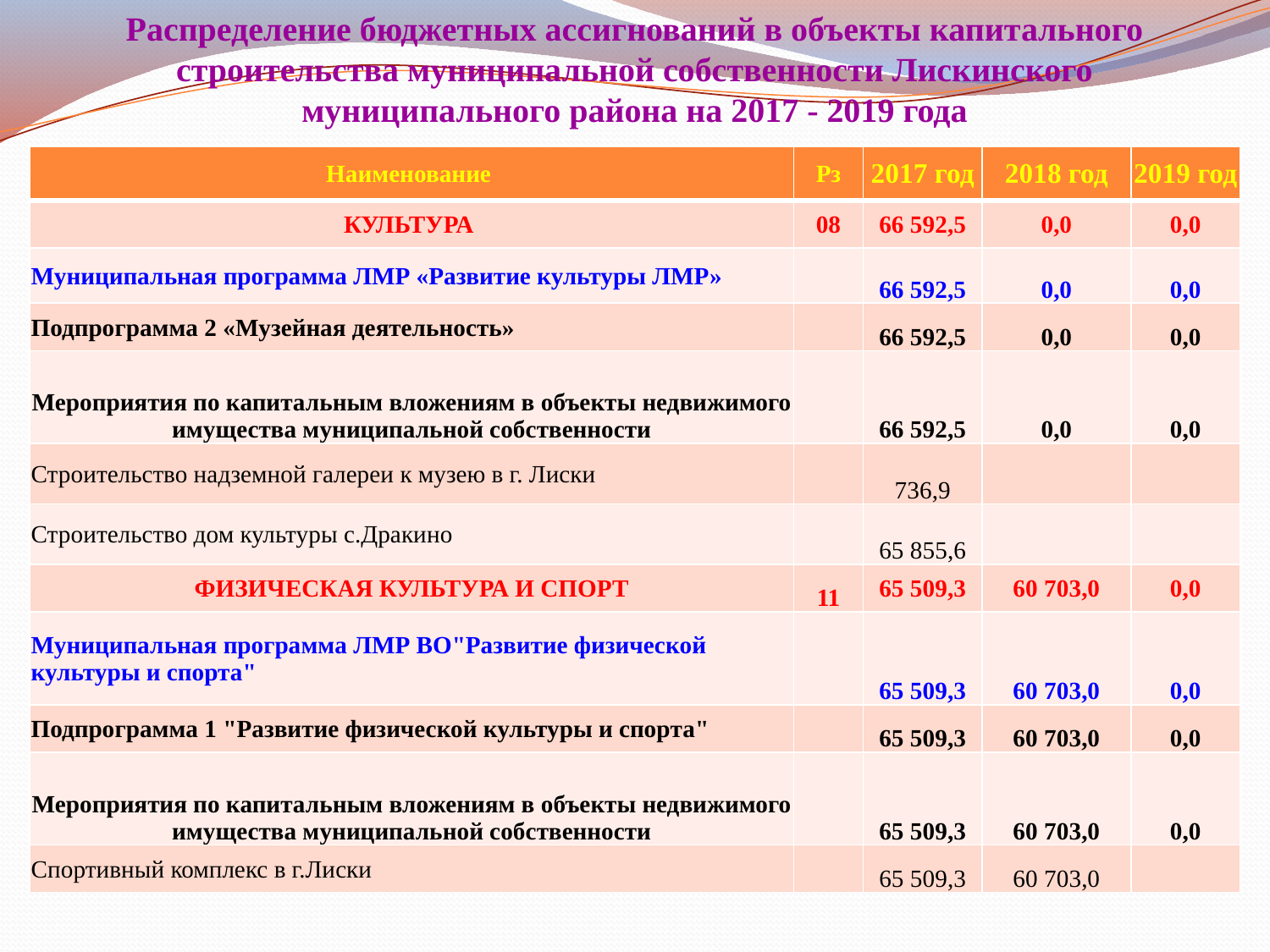

# Распределение бюджетных ассигнований в объекты капитального строительства муниципальной собственности Лискинского муниципального района на 2017 - 2019 года
| Наименование | Рз | 2017 год | 2018 год | 2019 год |
| --- | --- | --- | --- | --- |
| КУЛЬТУРА | 08 | 66 592,5 | 0,0 | 0,0 |
| Муниципальная программа ЛМР «Развитие культуры ЛМР» |  | 66 592,5 | 0,0 | 0,0 |
| Подпрограмма 2 «Музейная деятельность» |  | 66 592,5 | 0,0 | 0,0 |
| Мероприятия по капитальным вложениям в объекты недвижимого имущества муниципальной собственности |  | 66 592,5 | 0,0 | 0,0 |
| Строительство надземной галереи к музею в г. Лиски |  | 736,9 |  |  |
| Строительство дом культуры с.Дракино |  | 65 855,6 |  |  |
| ФИЗИЧЕСКАЯ КУЛЬТУРА И СПОРТ | 11 | 65 509,3 | 60 703,0 | 0,0 |
| Муниципальная программа ЛМР ВО"Развитие физической культуры и спорта" |  | 65 509,3 | 60 703,0 | 0,0 |
| Подпрограмма 1 "Развитие физической культуры и спорта" |  | 65 509,3 | 60 703,0 | 0,0 |
| Мероприятия по капитальным вложениям в объекты недвижимого имущества муниципальной собственности |  | 65 509,3 | 60 703,0 | 0,0 |
| Спортивный комплекс в г.Лиски |  | 65 509,3 | 60 703,0 |  |